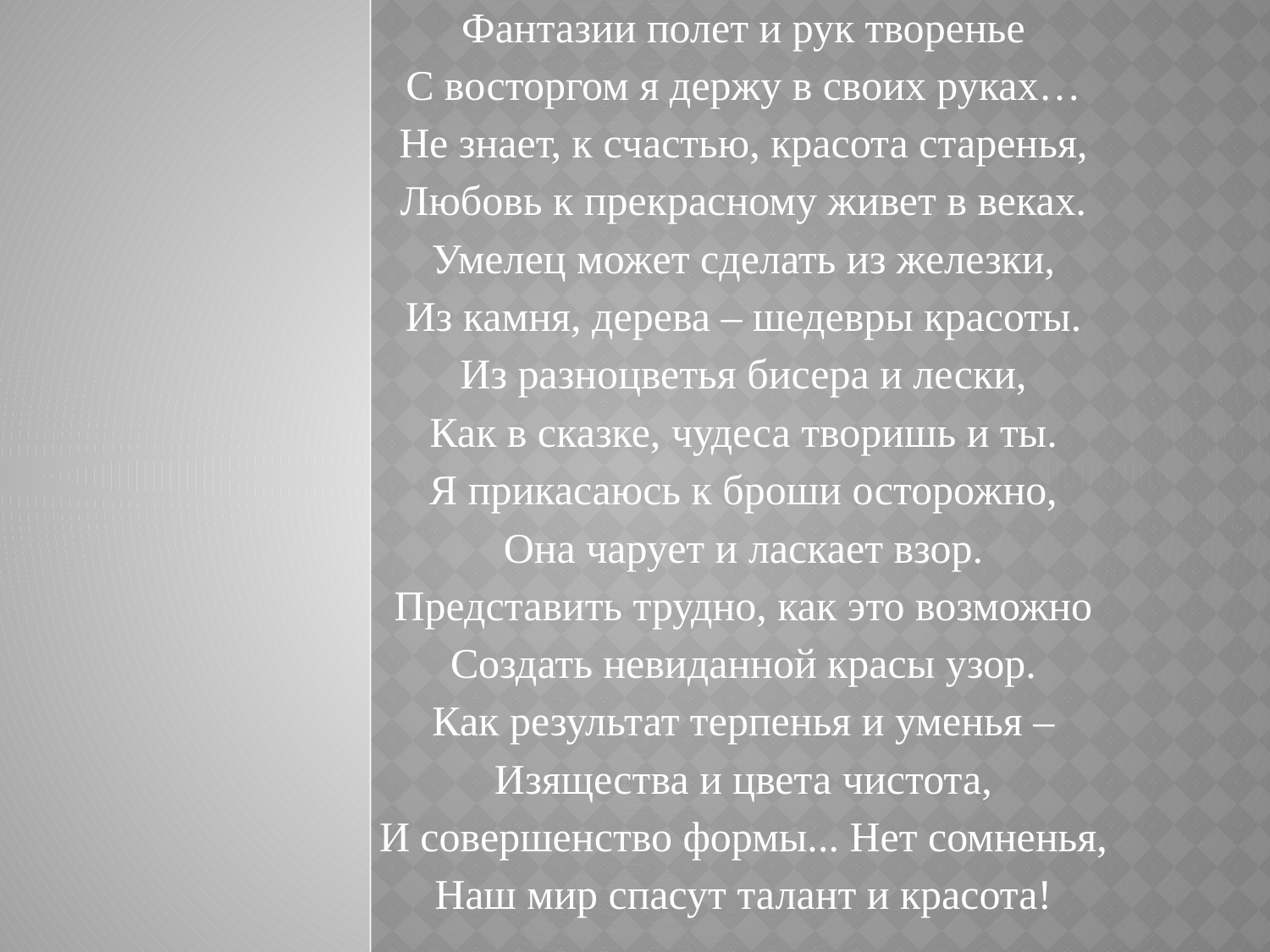

Фантазии полет и рук творенье
С восторгом я держу в своих руках…
Не знает, к счастью, красота старенья,
Любовь к прекрасному живет в веках.
Умелец может сделать из железки,
Из камня, дерева – шедевры красоты.
Из разноцветья бисера и лески,
Как в сказке, чудеса творишь и ты.
Я прикасаюсь к броши осторожно,
Она чарует и ласкает взор.
Представить трудно, как это возможно
Создать невиданной красы узор.
Как результат терпенья и уменья –
Изящества и цвета чистота,
И совершенство формы... Нет сомненья,
Наш мир спасут талант и красота!